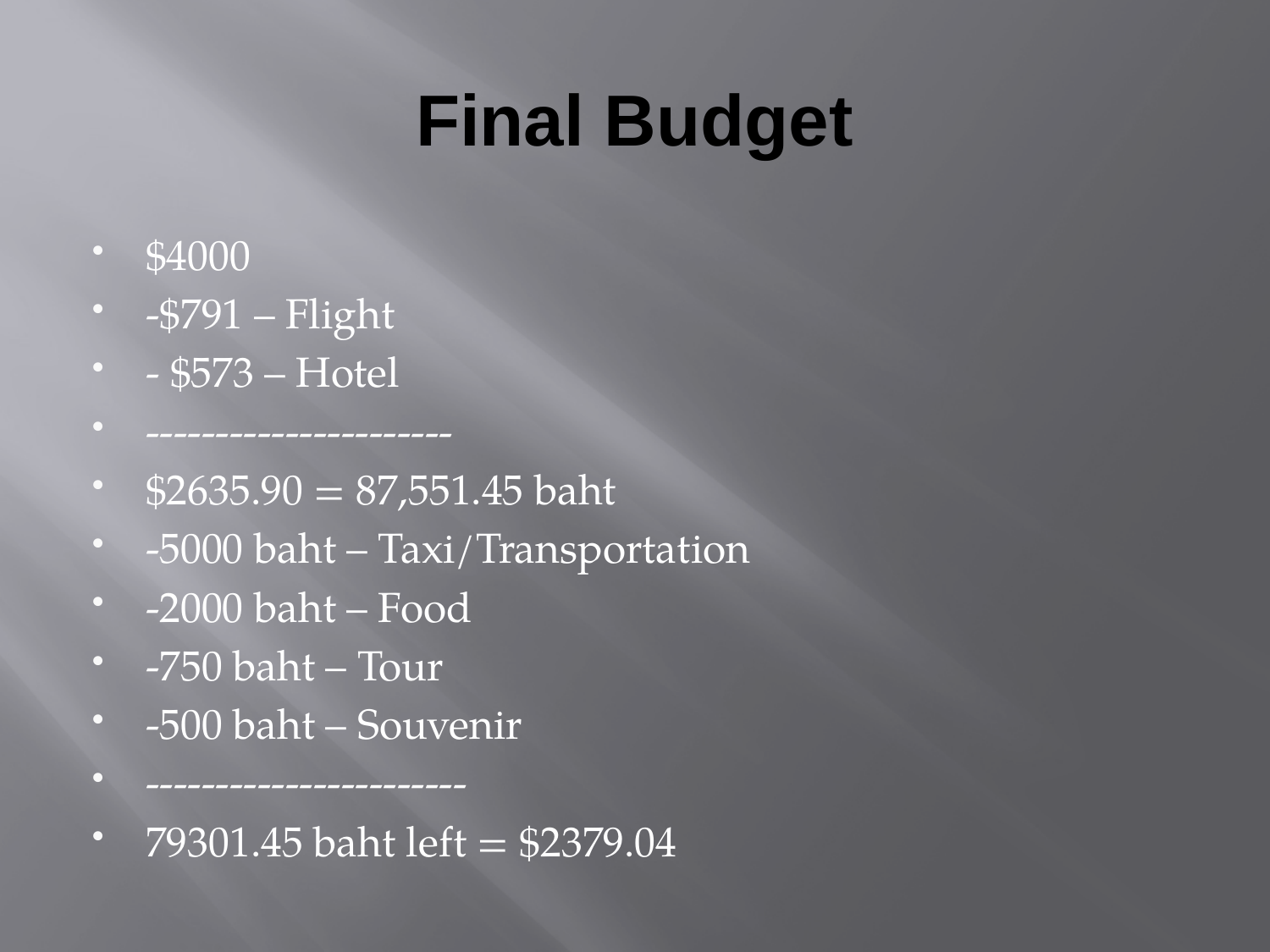

# Final Budget
$4000
-$791 – Flight
- $573 – Hotel
----------------------
$2635.90 = 87,551.45 baht
-5000 baht – Taxi/Transportation
-2000 baht – Food
-750 baht – Tour
-500 baht – Souvenir
-----------------------
79301.45 baht left = $2379.04